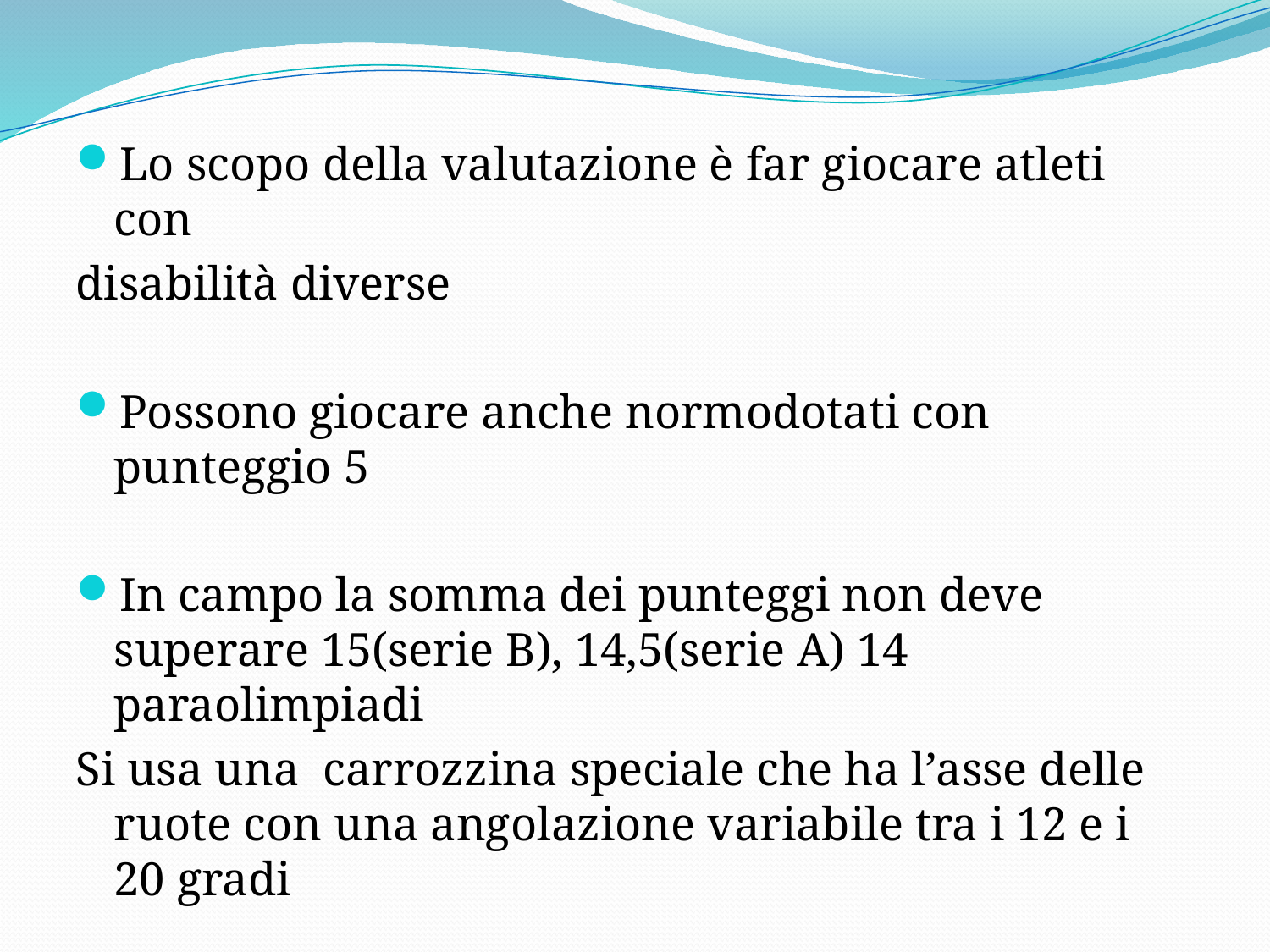

#
Lo scopo della valutazione è far giocare atleti con
disabilità diverse

Possono giocare anche normodotati con punteggio 5

In campo la somma dei punteggi non deve superare 15(serie B), 14,5(serie A) 14 paraolimpiadi
Si usa una  carrozzina speciale che ha l’asse delle ruote con una angolazione variabile tra i 12 e i 20 gradi